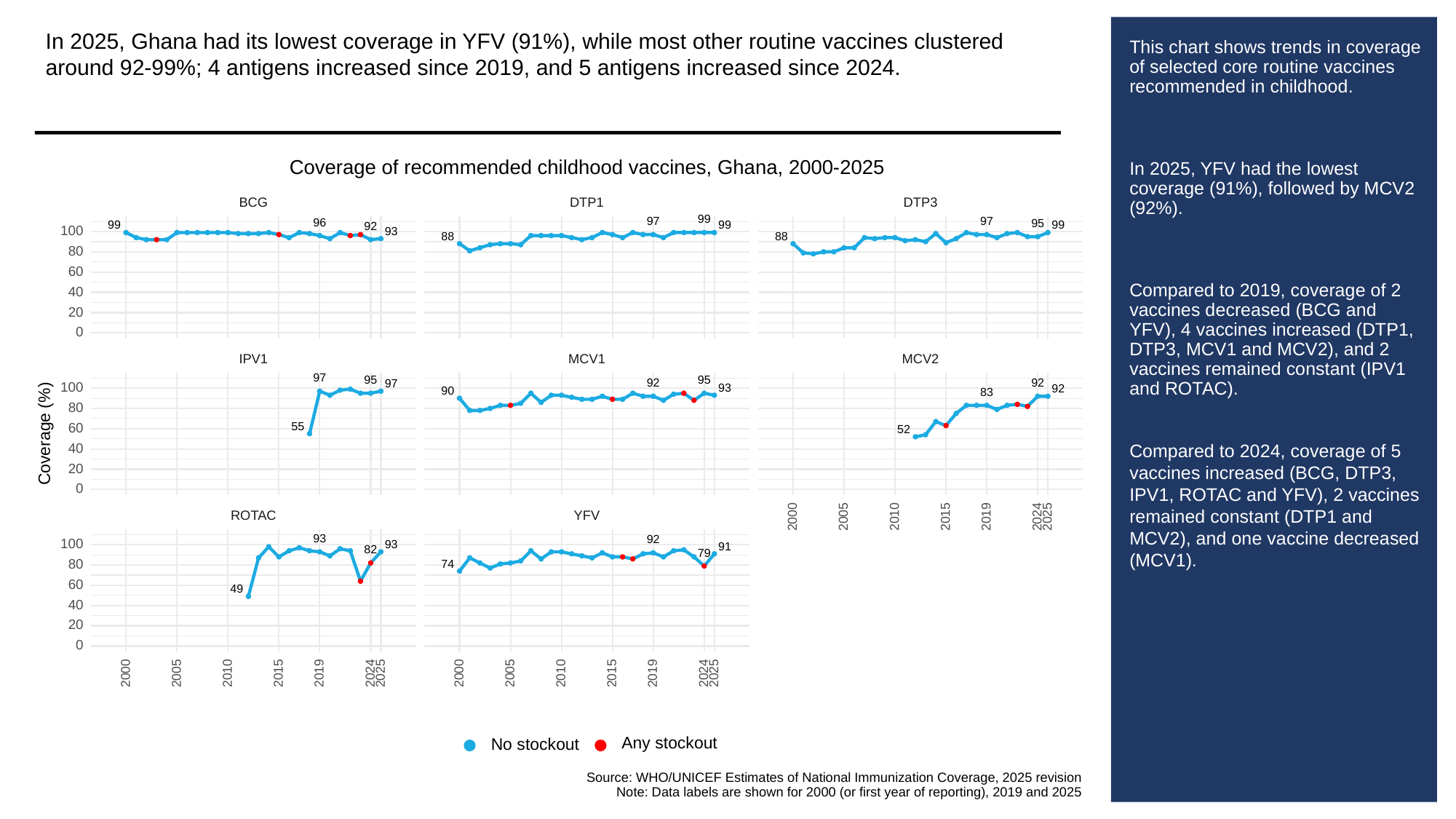

In 2025, Ghana had its lowest coverage in YFV (91%), while most other routine vaccines clustered around 92-99%; 4 antigens increased since 2019, and 5 antigens increased since 2024.
# This chart shows trends in coverage of selected core routine vaccines recommended in childhood.

In 2025, YFV had the lowest coverage (91%), followed by MCV2 (92%).

Compared to 2019, coverage of 2 vaccines decreased (BCG and YFV), 4 vaccines increased (DTP1, DTP3, MCV1 and MCV2), and 2 vaccines remained constant (IPV1 and ROTAC).

Compared to 2024, coverage of 5 vaccines increased (BCG, DTP3, IPV1, ROTAC and YFV), 2 vaccines remained constant (DTP1 and MCV2), and one vaccine decreased (MCV1).

Coverage of recommended childhood vaccines, Ghana, 2000-2025
BCG
DTP3
DTP1
99

97
97
96
95

99
99
99
92
100
93

88
88

80

60

40

20

0

MCV1
MCV2
IPV1

97
95
95

92
92
97
100
93
92

90

83

80

55

60
52
Coverage (%)

40

20

0

ROTAC
YFV
2000
2005
2010
2015
2019
2024
2025

93
92
100
93
91

82

79

80
74

60

49

40

20

0

2000
2005
2010
2015
2019
2024
2025
2000
2005
2010
2015
2019
2024
2025
Any stockout
No stockout

Source: WHO/UNICEF Estimates of National Immunization Coverage, 2025 revision
Note: Data labels are shown for 2000 (or first year of reporting), 2019 and 2025